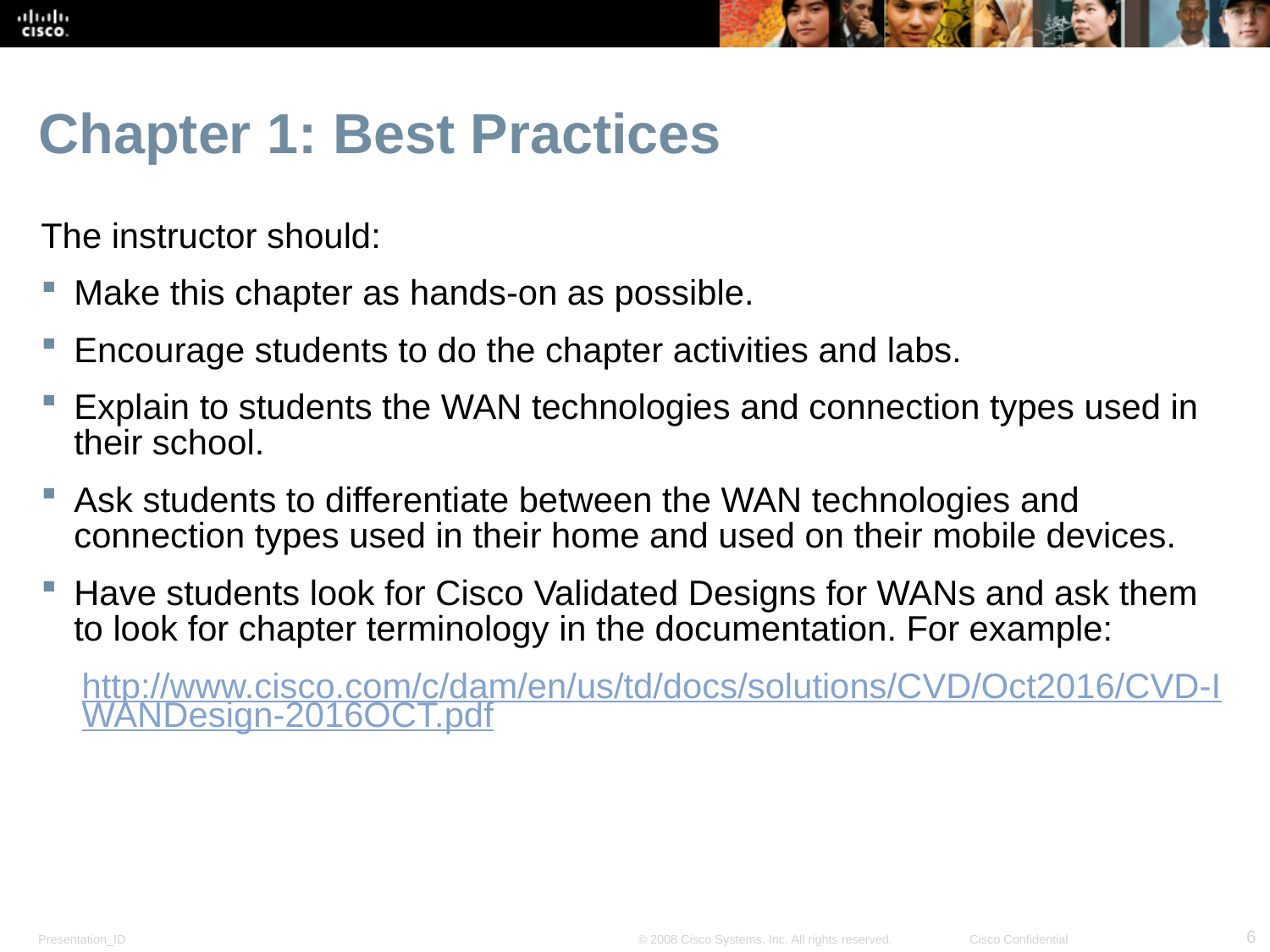

# Chapter 1: Best Practices
The instructor should:
Make this chapter as hands-on as possible.
Encourage students to do the chapter activities and labs.
Explain to students the WAN technologies and connection types used in their school.
Ask students to differentiate between the WAN technologies and connection types used in their home and used on their mobile devices.
Have students look for Cisco Validated Designs for WANs and ask them to look for chapter terminology in the documentation. For example:
http://www.cisco.com/c/dam/en/us/td/docs/solutions/CVD/Oct2016/CVD-IWANDesign-2016OCT.pdf